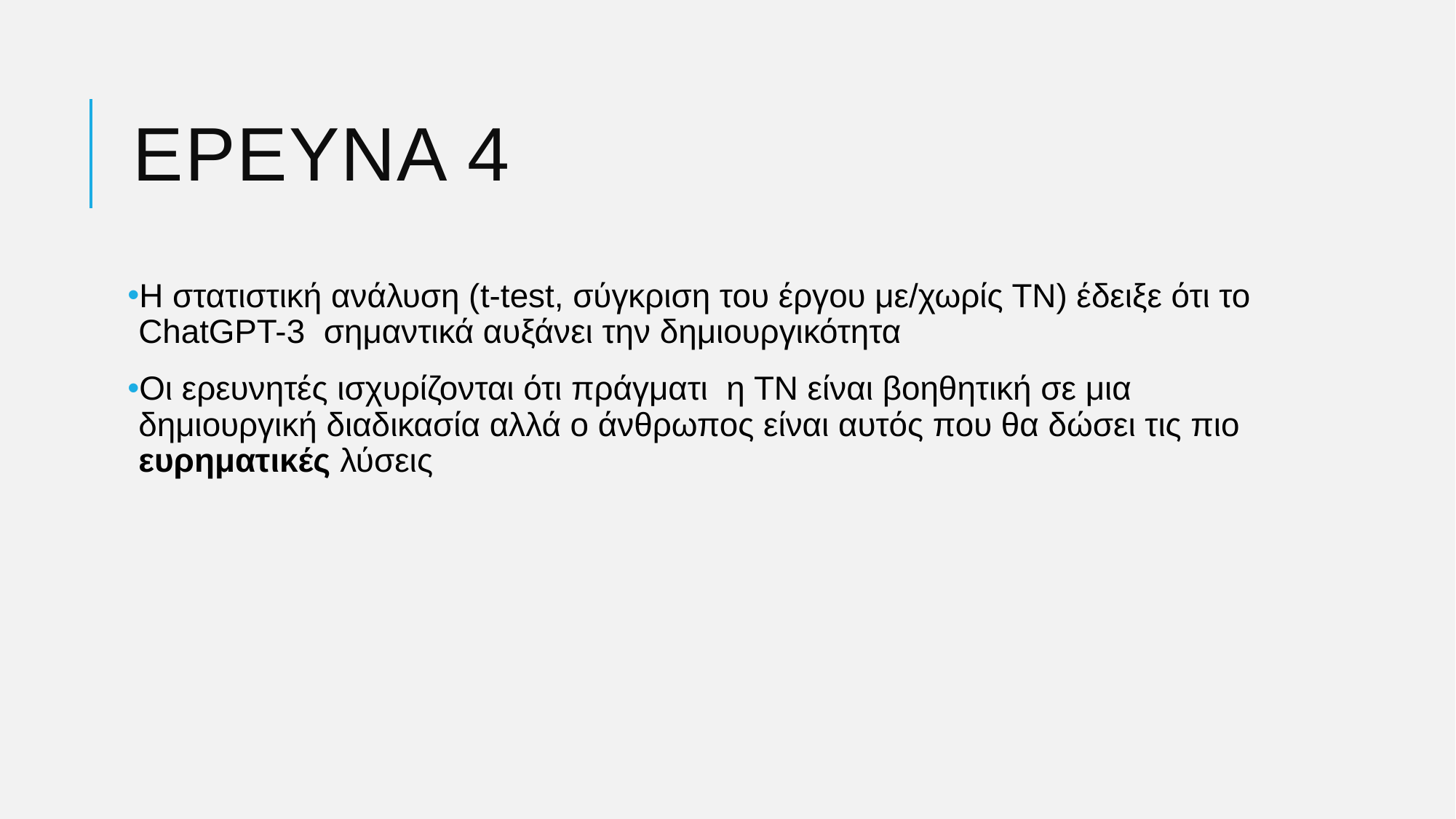

# ερευνα 4
Η στατιστική ανάλυση (t-test, σύγκριση του έργου με/χωρίς ΤΝ) έδειξε ότι το ChatGPT-3  σημαντικά αυξάνει την δημιουργικότητα
Οι ερευνητές ισχυρίζονται ότι πράγματι  η ΤΝ είναι βοηθητική σε μια δημιουργική διαδικασία αλλά ο άνθρωπος είναι αυτός που θα δώσει τις πιο ευρηματικές λύσεις